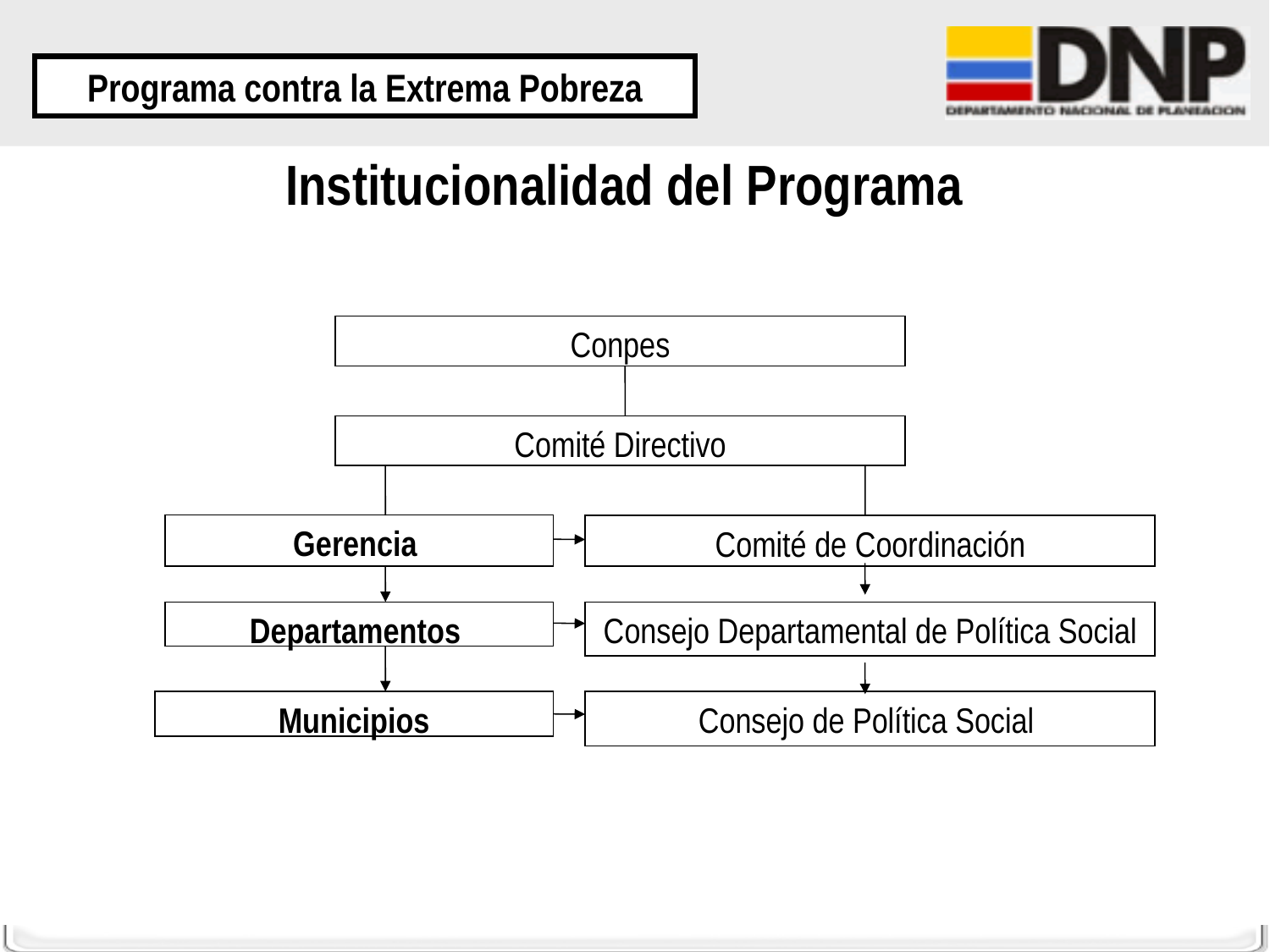

Programa contra la Extrema Pobreza
Institucionalidad del Programa
Conpes

Comité Directivo

Gerencia
Comité de Coordinación

Departamentos
Consejo Departamental de Política Social

Municipios
Consejo de Política Social